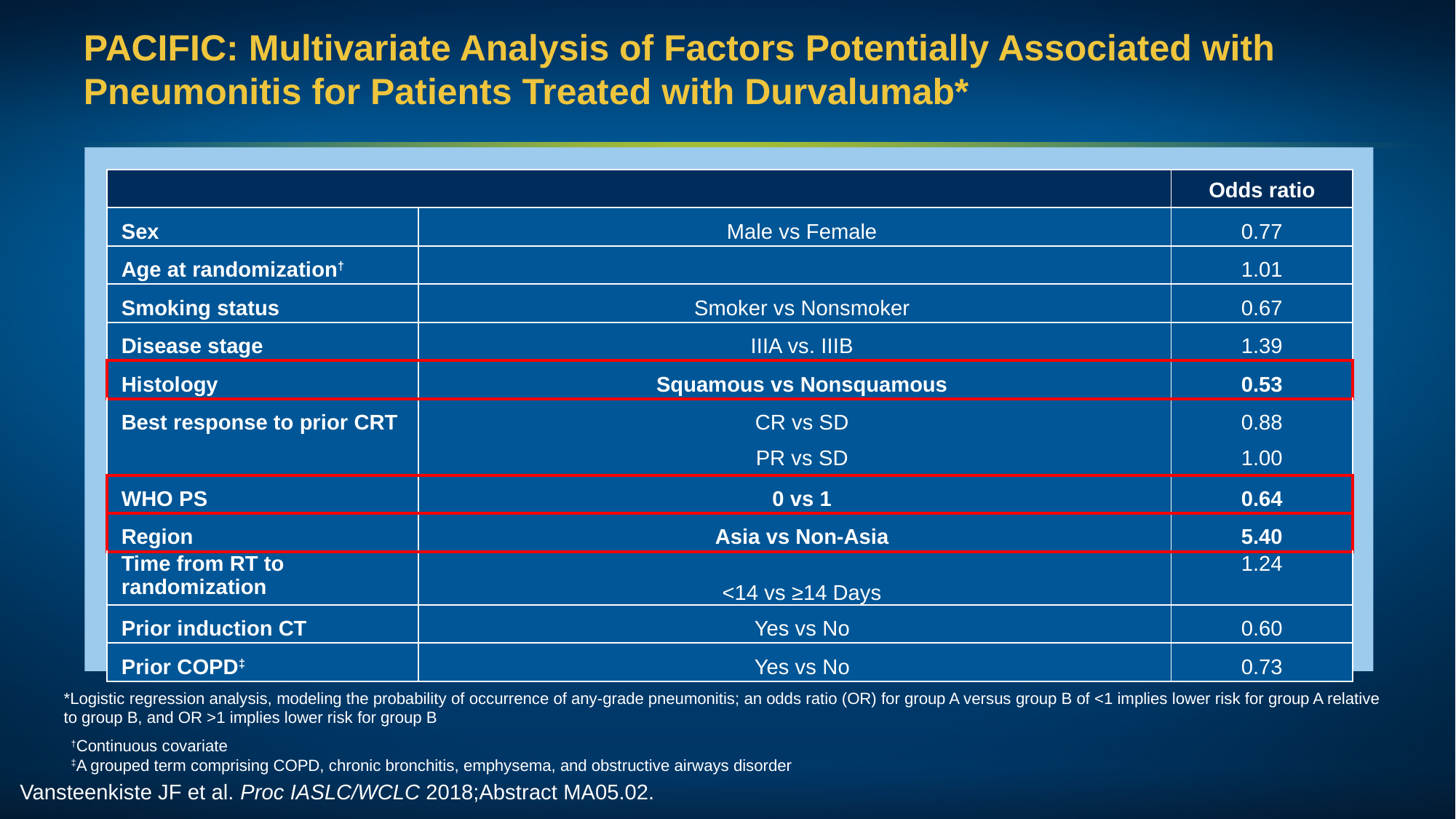

# PACIFIC: Multivariate Analysis of Factors Potentially Associated with Pneumonitis for Patients Treated with Durvalumab*

|  |  | Odds ratio |
| --- | --- | --- |
| Sex | Male vs Female | 0.77 |
| Age at randomization† |  | 1.01 |
| Smoking status | Smoker vs Nonsmoker | 0.67 |
| Disease stage | IIIA vs. IIIB | 1.39 |
| Histology | Squamous vs Nonsquamous | 0.53 |
| Best response to prior CRT | CR vs SD PR vs SD | 0.88 1.00 |
| WHO PS | 0 vs 1 | 0.64 |
| Region | Asia vs Non-Asia | 5.40 |
| Time from RT to randomization | <14 vs ≥14 Days | 1.24 |
| Prior induction CT | Yes vs No | 0.60 |
| Prior COPD‡ | Yes vs No | 0.73 |
Note: Pneumonitis is a grouped term that
includes pneumonitis and radiation pneumonitis
*Logistic regression analysis, modeling the probability of occurrence of any-grade pneumonitis; an odds ratio (OR) for group A versus group B of <1 implies lower risk for group A relative to group B, and OR >1 implies lower risk for group B
†Continuous covariate
‡A grouped term comprising COPD, chronic bronchitis, emphysema, and obstructive airways disorder
Vansteenkiste JF et al. Proc IASLC/WCLC 2018;Abstract MA05.02.